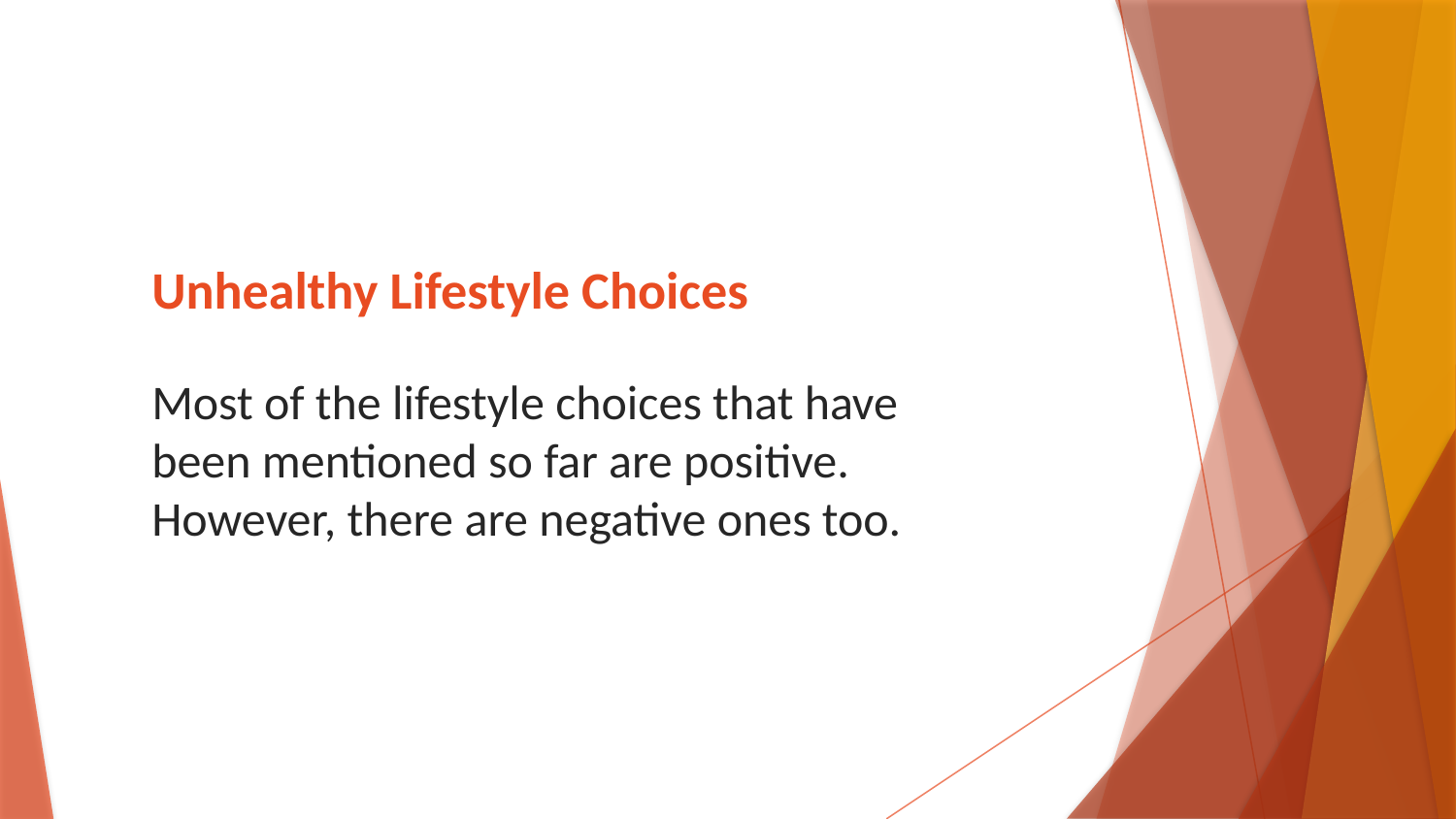

# Unhealthy Lifestyle Choices
Most of the lifestyle choices that have been mentioned so far are positive. However, there are negative ones too.